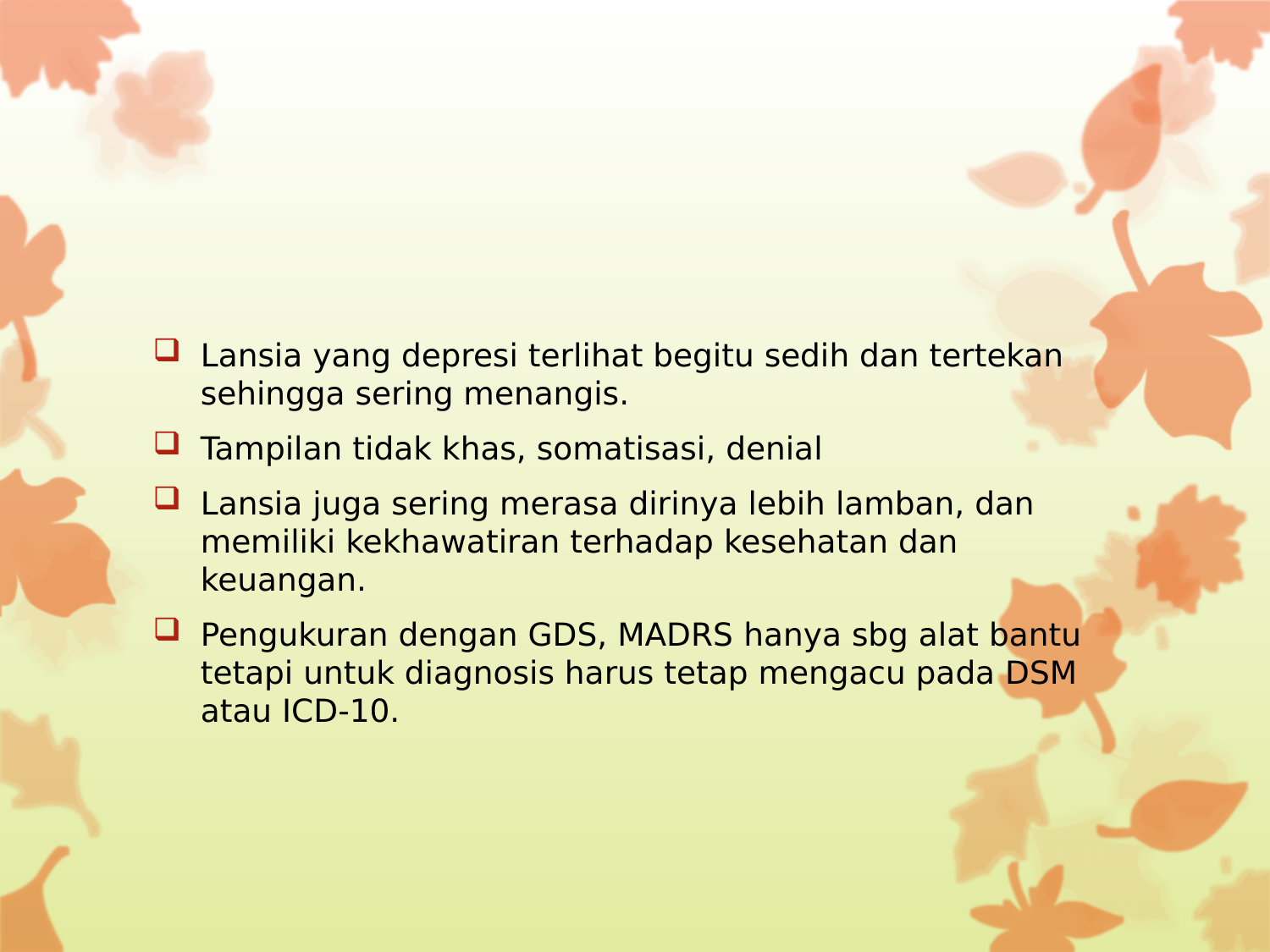

#
Lansia yang depresi terlihat begitu sedih dan tertekan sehingga sering menangis.
Tampilan tidak khas, somatisasi, denial
Lansia juga sering merasa dirinya lebih lamban, dan memiliki kekhawatiran terhadap kesehatan dan keuangan.
Pengukuran dengan GDS, MADRS hanya sbg alat bantu tetapi untuk diagnosis harus tetap mengacu pada DSM atau ICD-10.